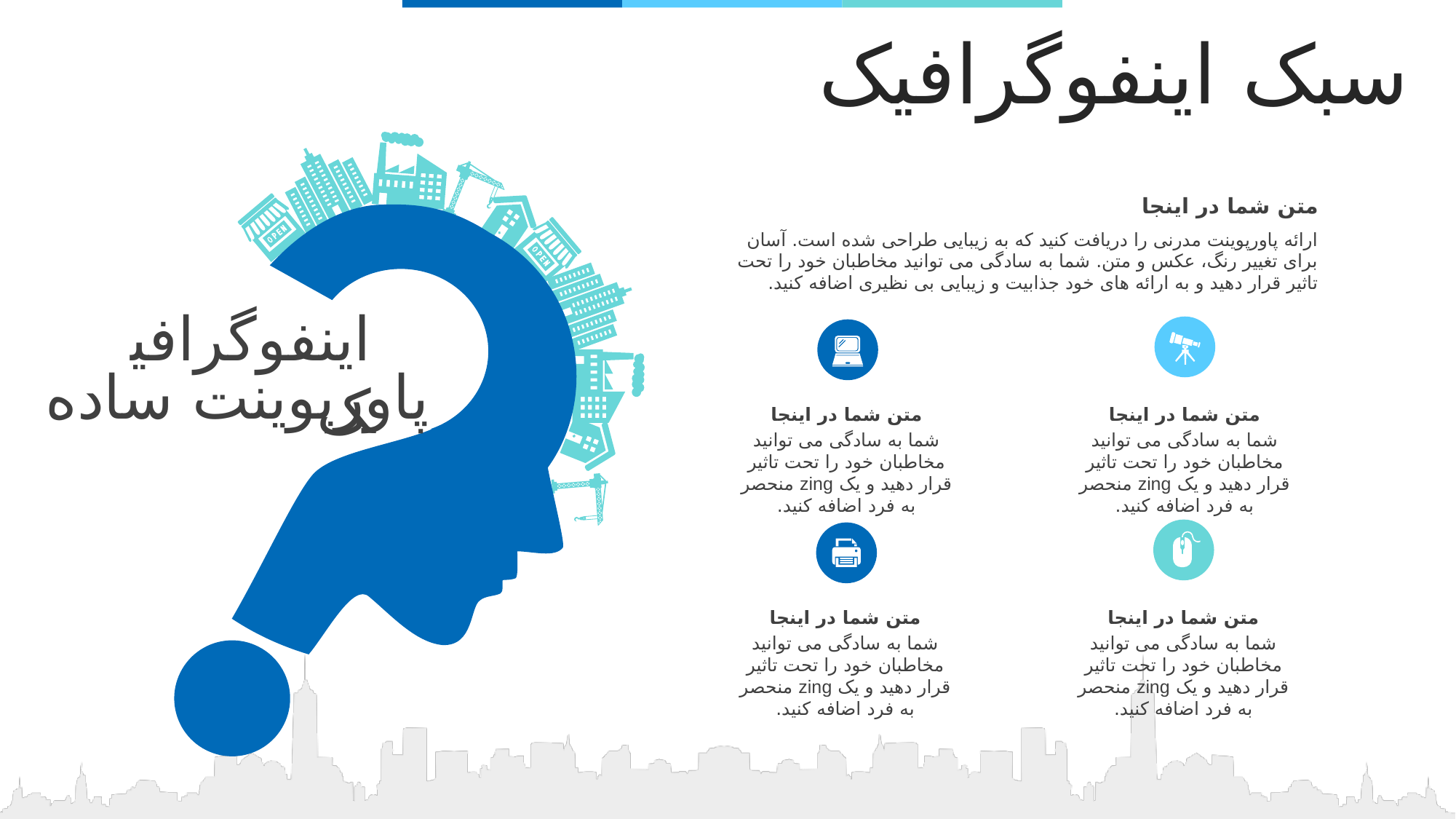

سبک اینفوگرافیک

متن شما در اینجا
ارائه پاورپوینت مدرنی را دریافت کنید که به زیبایی طراحی شده است. آسان برای تغییر رنگ، عکس و متن. شما به سادگی می توانید مخاطبان خود را تحت تاثیر قرار دهید و به ارائه های خود جذابیت و زیبایی بی نظیری اضافه کنید.

اینفوگرافیک

پاورپوینت ساده
متن شما در اینجا
شما به سادگی می توانید مخاطبان خود را تحت تاثیر قرار دهید و یک zing منحصر به فرد اضافه کنید.
متن شما در اینجا
شما به سادگی می توانید مخاطبان خود را تحت تاثیر قرار دهید و یک zing منحصر به فرد اضافه کنید.

متن شما در اینجا
شما به سادگی می توانید مخاطبان خود را تحت تاثیر قرار دهید و یک zing منحصر به فرد اضافه کنید.
متن شما در اینجا
شما به سادگی می توانید مخاطبان خود را تحت تاثیر قرار دهید و یک zing منحصر به فرد اضافه کنید.